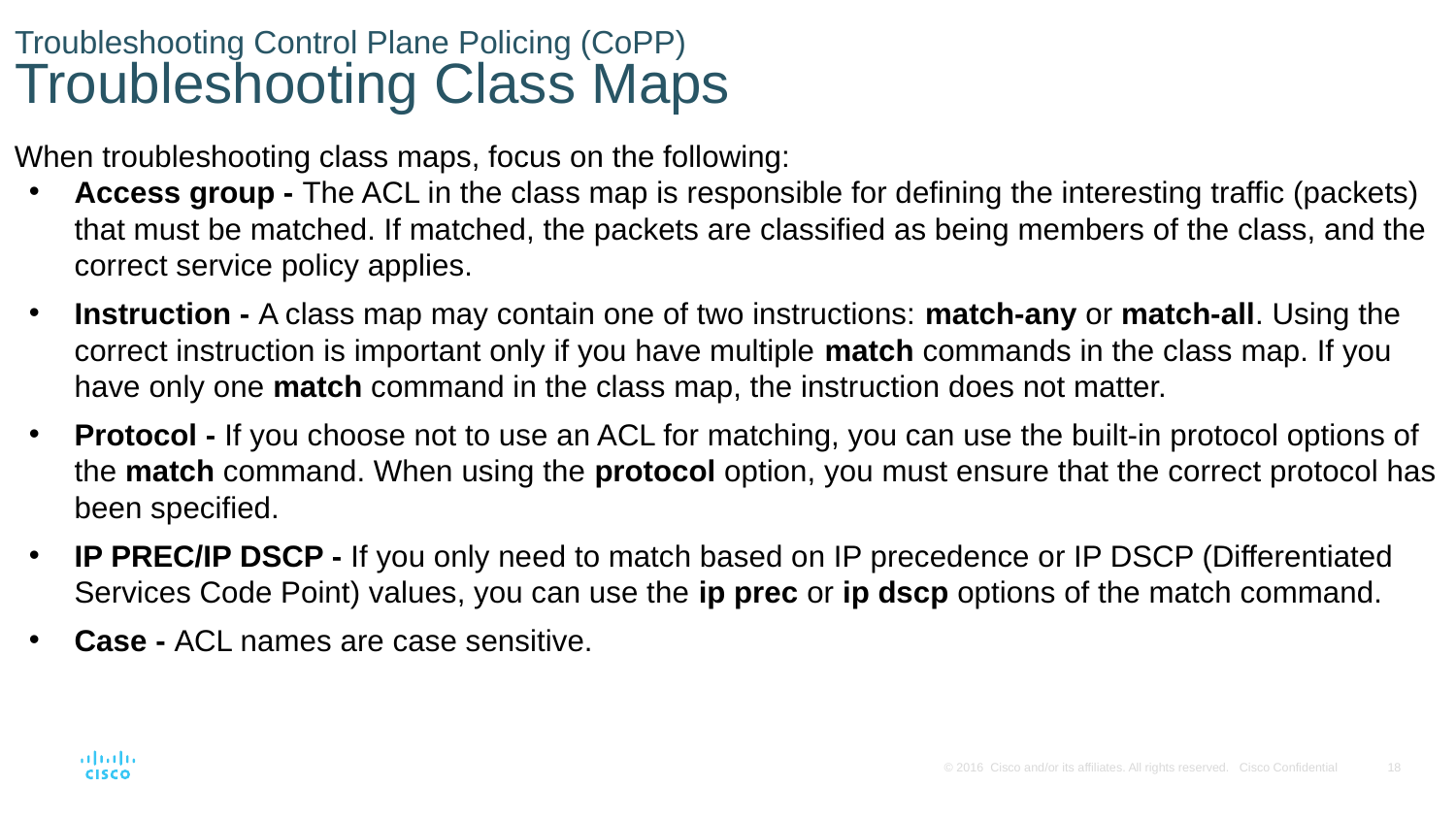

# Troubleshooting Control Plane Policing (CoPP) Troubleshooting Class Maps
When troubleshooting class maps, focus on the following:
Access group - The ACL in the class map is responsible for defining the interesting traffic (packets) that must be matched. If matched, the packets are classified as being members of the class, and the correct service policy applies.
Instruction - A class map may contain one of two instructions: match-any or match-all. Using the correct instruction is important only if you have multiple match commands in the class map. If you have only one match command in the class map, the instruction does not matter.
Protocol - If you choose not to use an ACL for matching, you can use the built-in protocol options of the match command. When using the protocol option, you must ensure that the correct protocol has been specified.
IP PREC/IP DSCP - If you only need to match based on IP precedence or IP DSCP (Differentiated Services Code Point) values, you can use the ip prec or ip dscp options of the match command.
Case - ACL names are case sensitive.